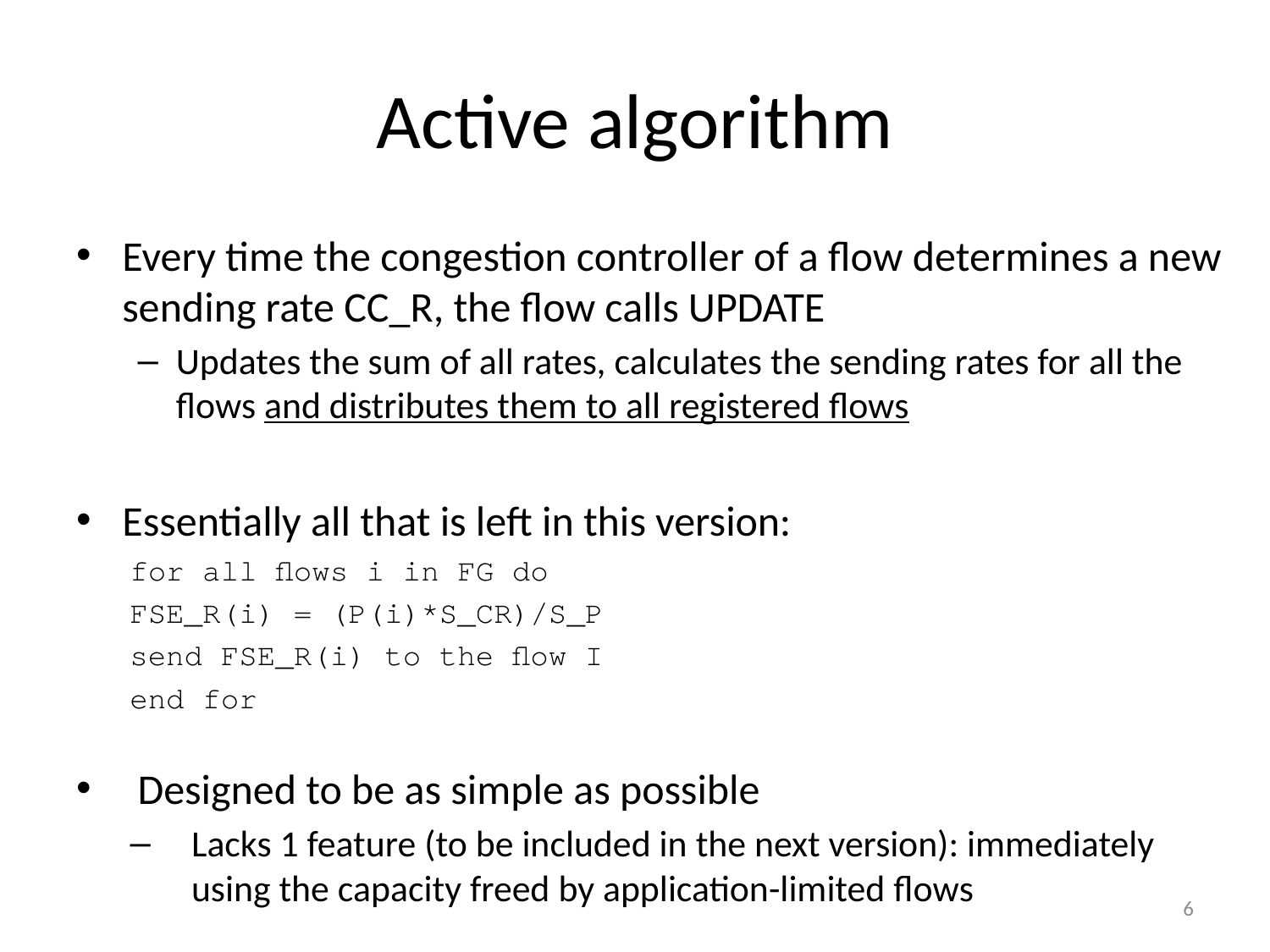

# Active algorithm
Every time the congestion controller of a flow determines a new sending rate CC_R, the flow calls UPDATE
Updates the sum of all rates, calculates the sending rates for all the flows and distributes them to all registered flows

Essentially all that is left in this version:
for all flows i in FG do
		FSE_R(i) = (P(i)*S_CR)/S_P
		send FSE_R(i) to the flow I
end for

Designed to be as simple as possible
Lacks 1 feature (to be included in the next version): immediately using the capacity freed by application-limited flows
6